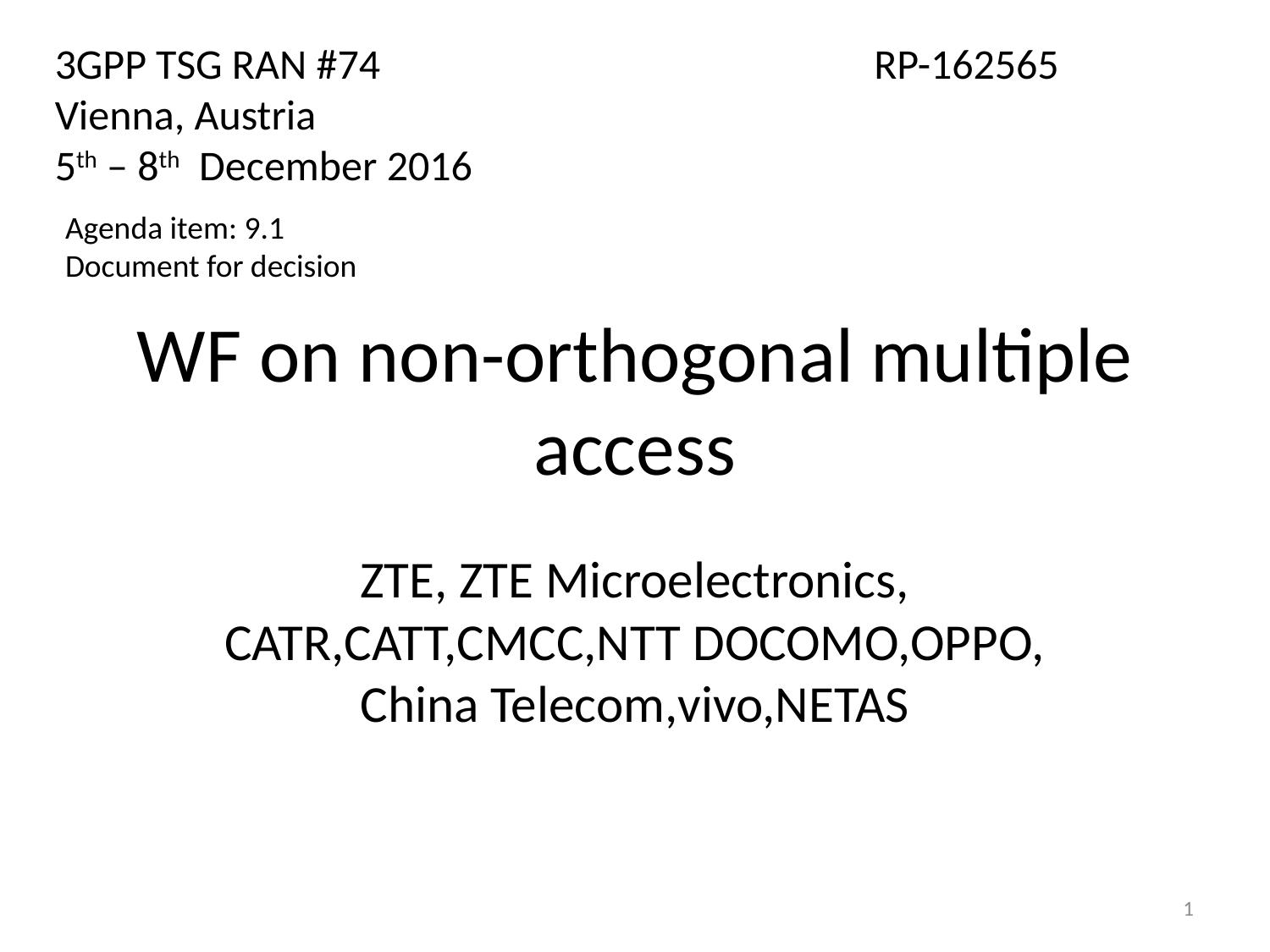

3GPP TSG RAN #74				      RP-162565
Vienna, Austria
5th – 8th  December 2016
Agenda item: 9.1
Document for decision
# WF on non-orthogonal multiple access
ZTE, ZTE Microelectronics, CATR,CATT,CMCC,NTT DOCOMO,OPPO, China Telecom,vivo,NETAS
1